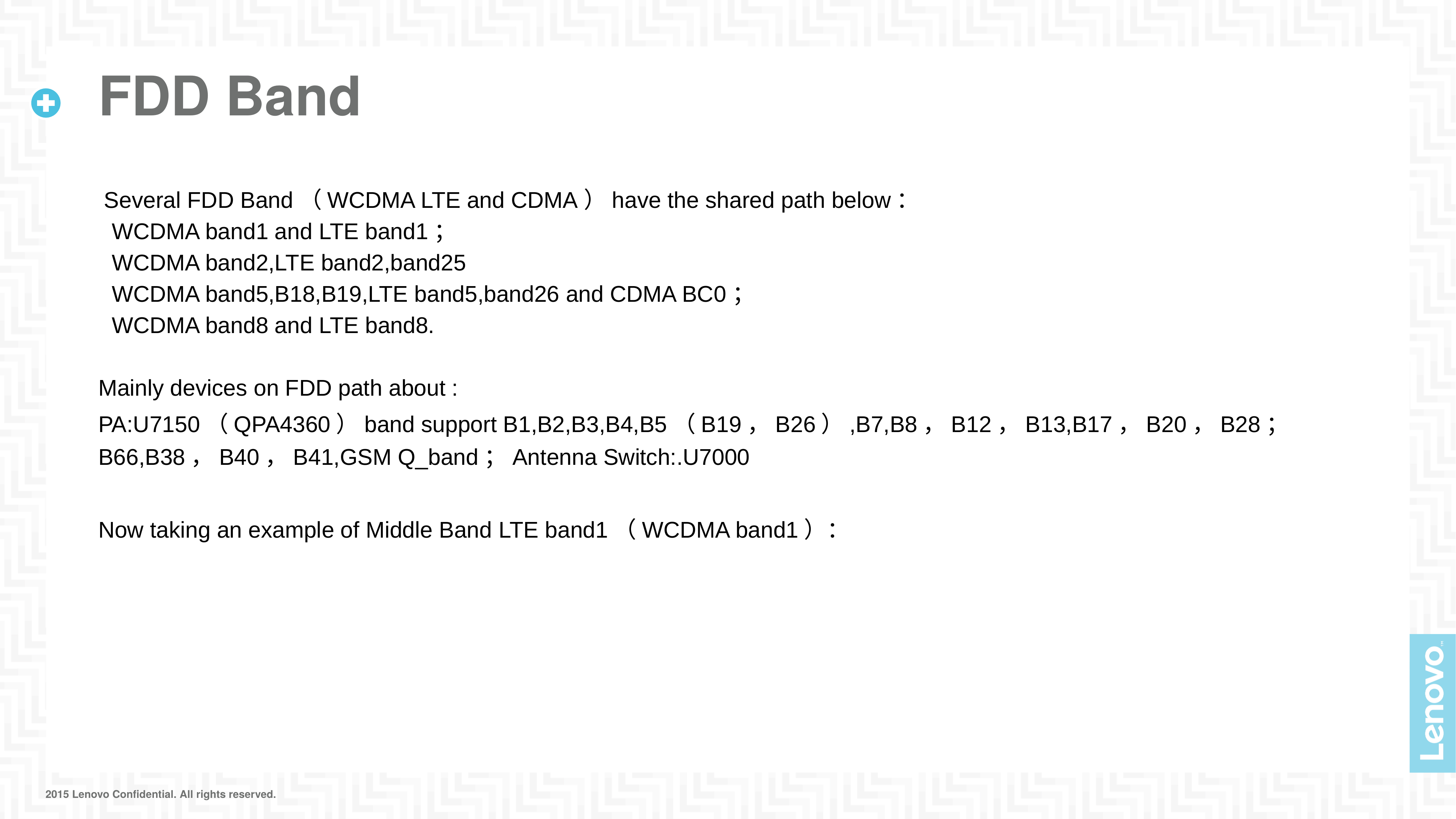

# FDD Band
 Several FDD Band（WCDMA LTE and CDMA）have the shared path below：
WCDMA band1 and LTE band1；
WCDMA band2,LTE band2,band25
WCDMA band5,B18,B19,LTE band5,band26 and CDMA BC0；
WCDMA band8 and LTE band8.

Mainly devices on FDD path about :
PA:U7150（QPA4360）band support B1,B2,B3,B4,B5（B19，B26）,B7,B8，B12，B13,B17，B20，B28；B66,B38，B40，B41,GSM Q_band；Antenna Switch:.U7000

Now taking an example of Middle Band LTE band1（WCDMA band1）：